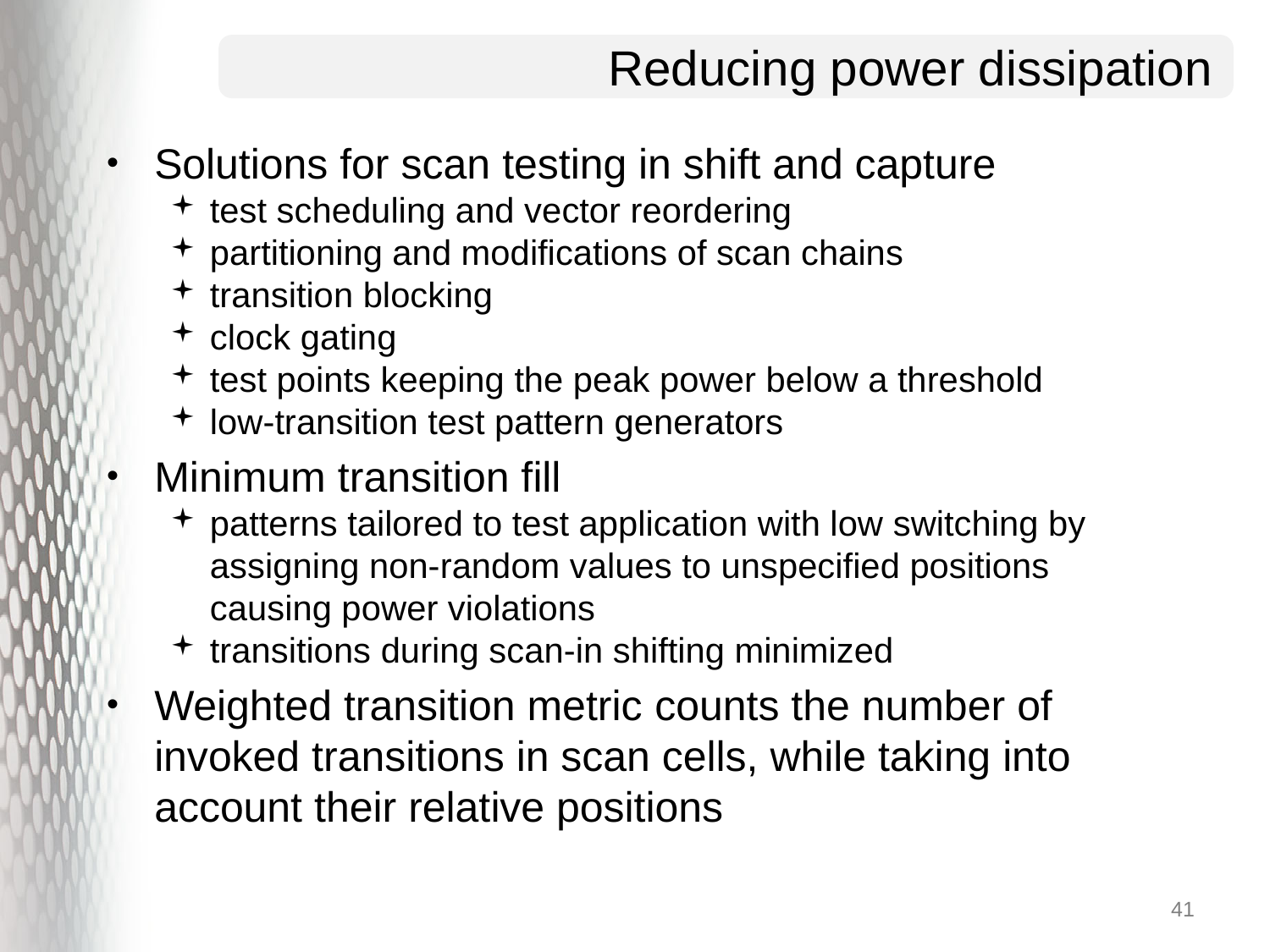

# Reducing power dissipation
Solutions for scan testing in shift and capture
test scheduling and vector reordering
partitioning and modifications of scan chains
transition blocking
clock gating
test points keeping the peak power below a threshold
low-transition test pattern generators
Minimum transition fill
patterns tailored to test application with low switching by assigning non-random values to unspecified positions causing power violations
transitions during scan-in shifting minimized
Weighted transition metric counts the number of invoked transitions in scan cells, while taking into account their relative positions